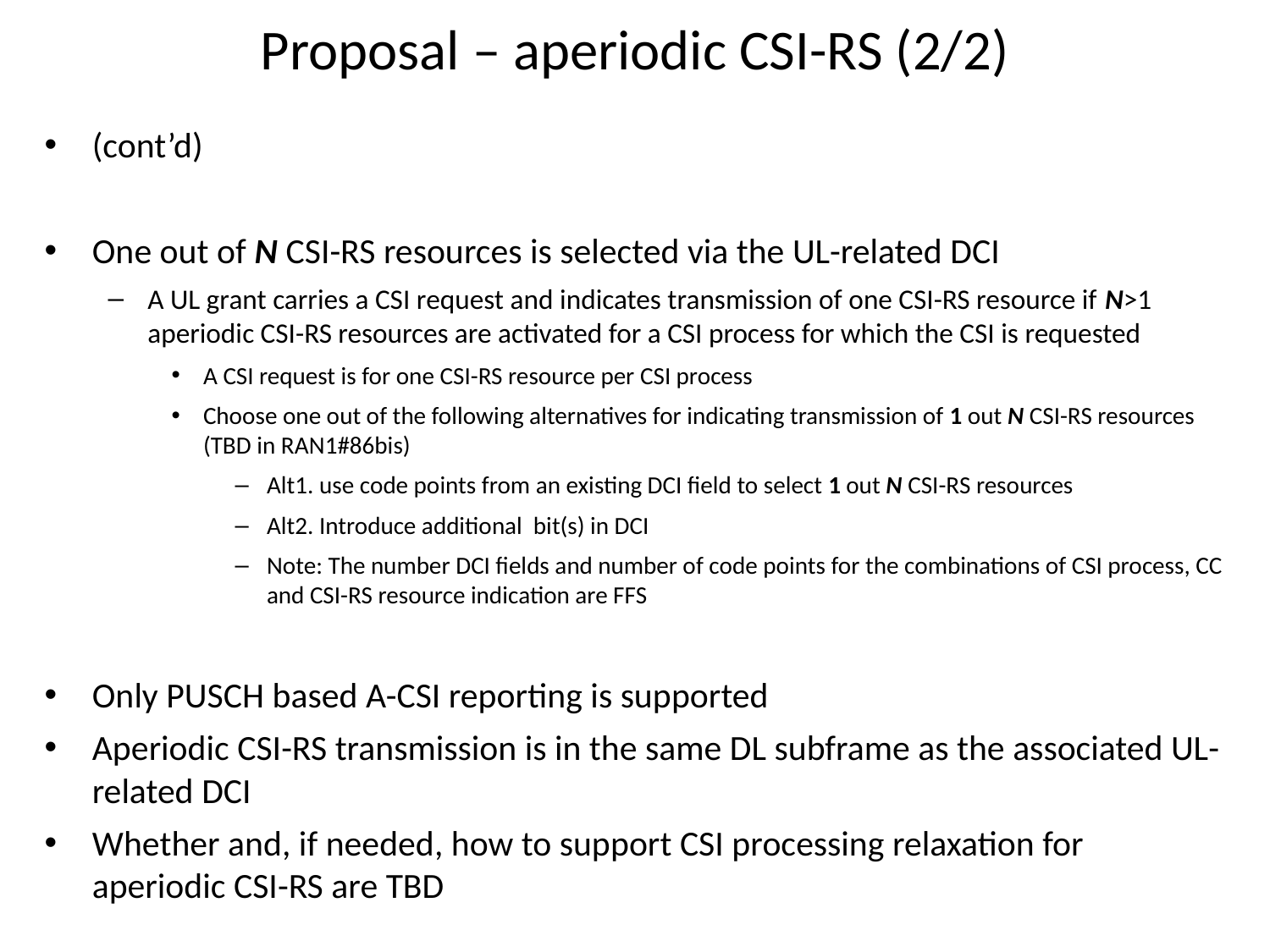

# Proposal – aperiodic CSI-RS (2/2)
(cont’d)

One out of N CSI-RS resources is selected via the UL-related DCI
A UL grant carries a CSI request and indicates transmission of one CSI-RS resource if N>1 aperiodic CSI-RS resources are activated for a CSI process for which the CSI is requested
A CSI request is for one CSI-RS resource per CSI process
Choose one out of the following alternatives for indicating transmission of 1 out N CSI-RS resources (TBD in RAN1#86bis)
Alt1. use code points from an existing DCI field to select 1 out N CSI-RS resources
Alt2. Introduce additional  bit(s) in DCI
Note: The number DCI fields and number of code points for the combinations of CSI process, CC and CSI-RS resource indication are FFS

Only PUSCH based A-CSI reporting is supported
Aperiodic CSI-RS transmission is in the same DL subframe as the associated UL-related DCI
Whether and, if needed, how to support CSI processing relaxation for aperiodic CSI-RS are TBD